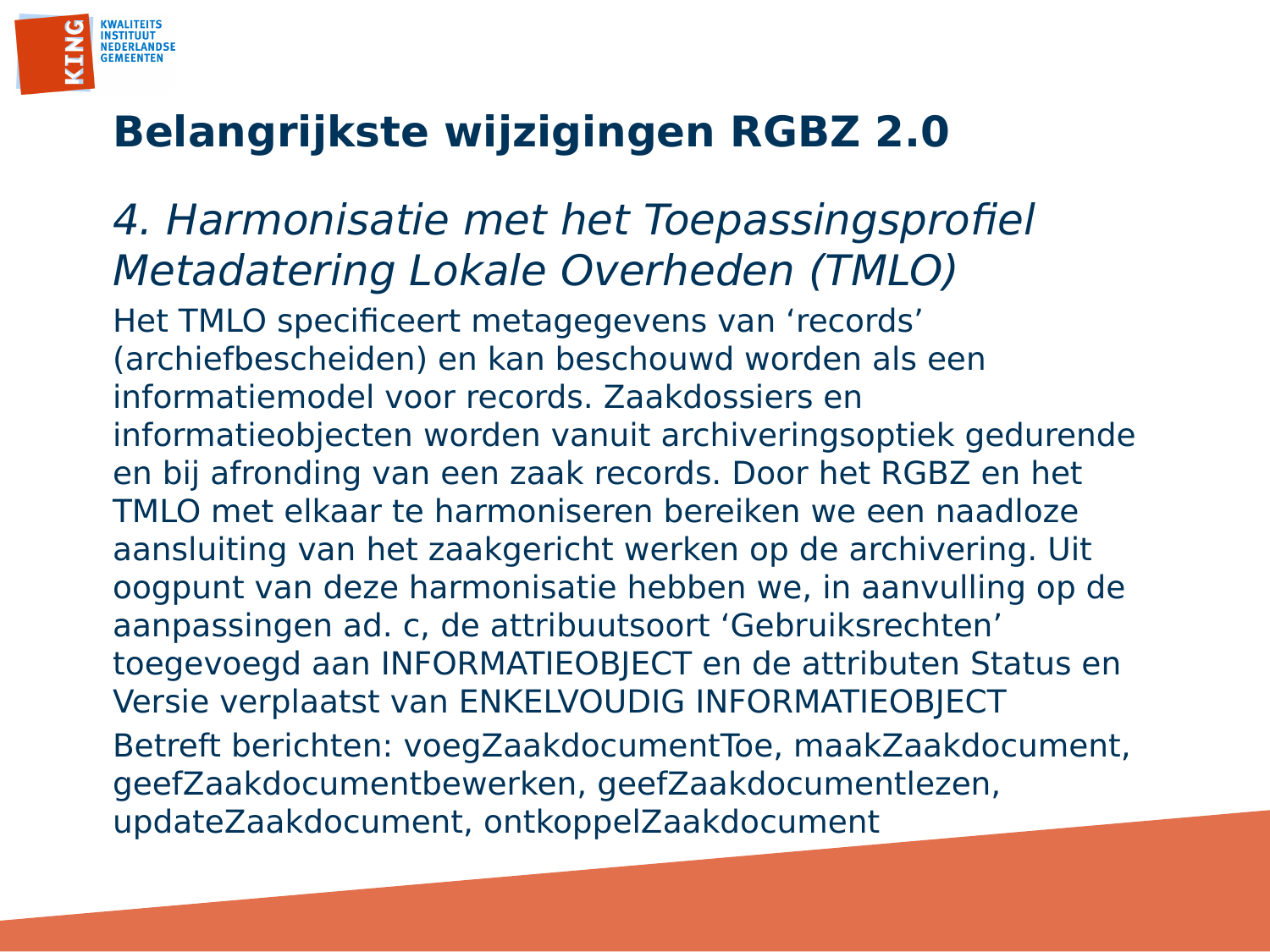

# Belangrijkste wijzigingen RGBZ 2.0
4. Harmonisatie met het Toepassingsprofiel Metadatering Lokale Overheden (TMLO)
Het TMLO specificeert metagegevens van ‘records’ (archiefbescheiden) en kan beschouwd worden als een informatiemodel voor records. Zaakdossiers en informatieobjecten worden vanuit archiveringsoptiek gedurende en bij afronding van een zaak records. Door het RGBZ en het TMLO met elkaar te harmoniseren bereiken we een naadloze aansluiting van het zaakgericht werken op de archivering. Uit oogpunt van deze harmonisatie hebben we, in aanvulling op de aanpassingen ad. c, de attribuutsoort ‘Gebruiksrechten’ toegevoegd aan INFORMATIEOBJECT en de attributen Status en Versie verplaatst van ENKELVOUDIG INFORMATIEOBJECT
Betreft berichten: voegZaakdocumentToe, maakZaakdocument, geefZaakdocumentbewerken, geefZaakdocumentlezen, updateZaakdocument, ontkoppelZaakdocument